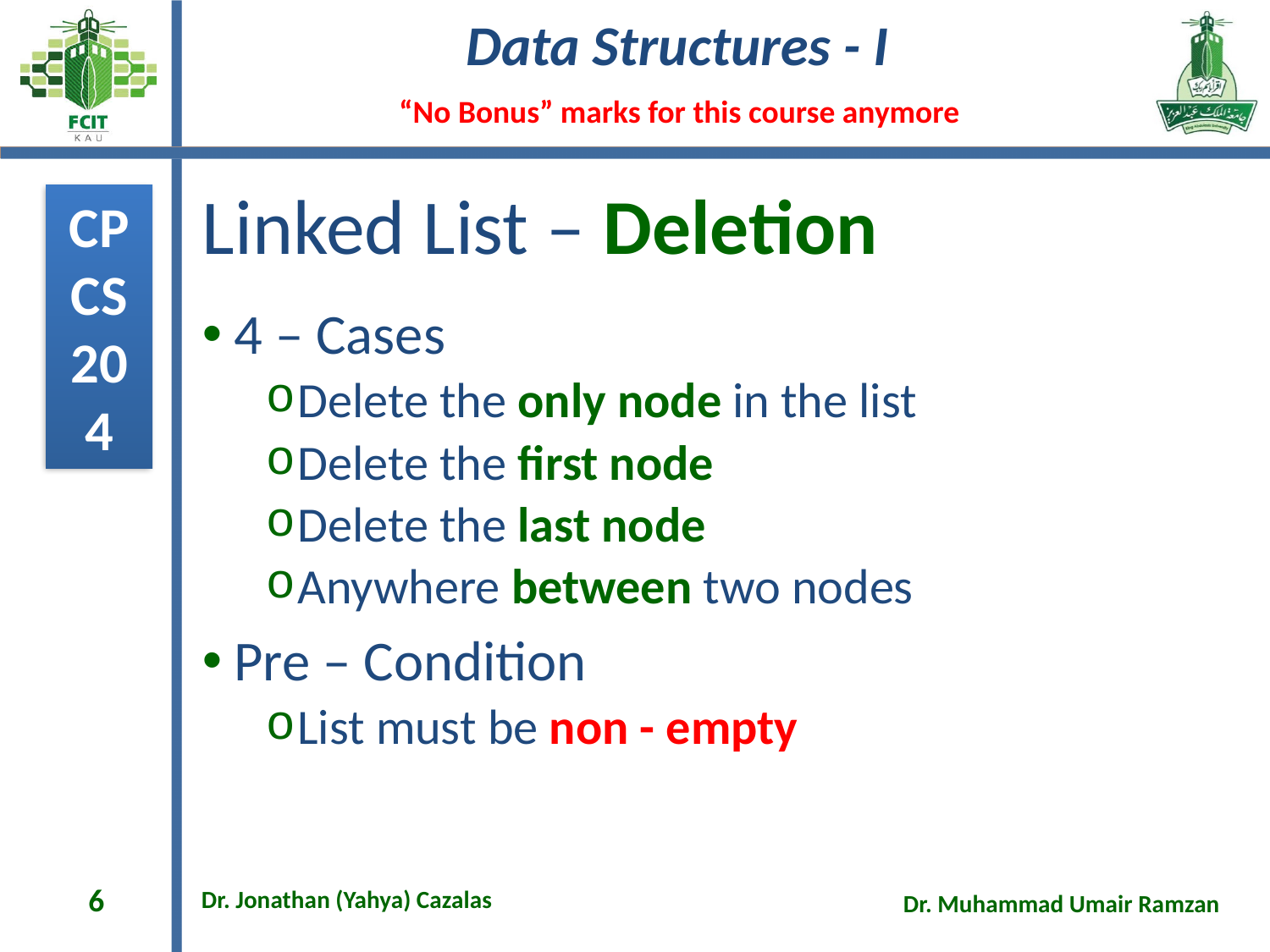

# Linked List – Deletion
4 – Cases
Delete the only node in the list
Delete the first node
Delete the last node
Anywhere between two nodes
Pre – Condition
List must be non - empty
6